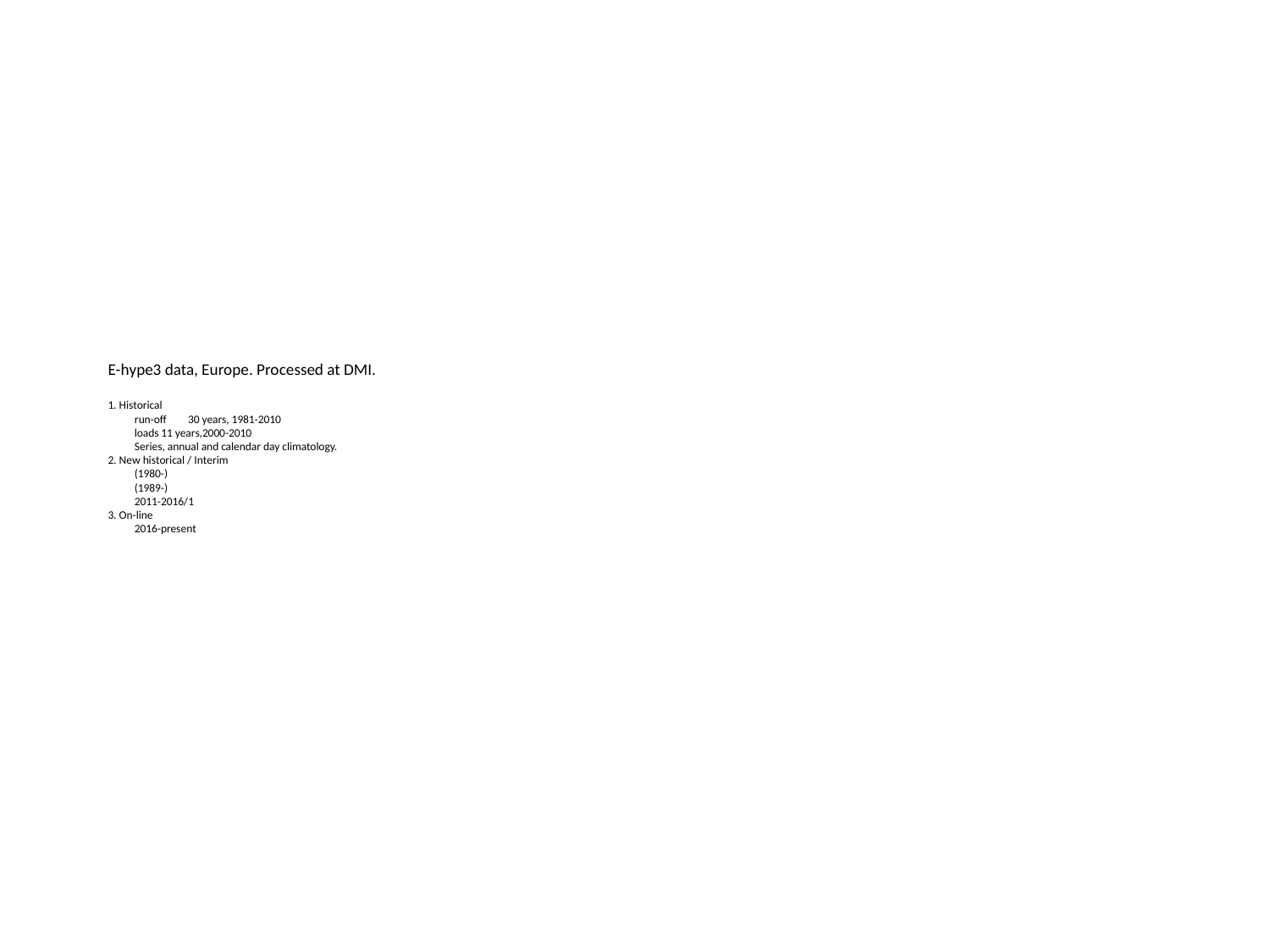

# E-hype3 data, Europe. Processed at DMI. 1. Historical run-off	30 years, 1981-2010 loads		11 years,2000-2010 Series, annual and calendar day climatology. 2. New historical / Interim (1980-) (1989-) 2011-2016/1 3. On-line 2016-present